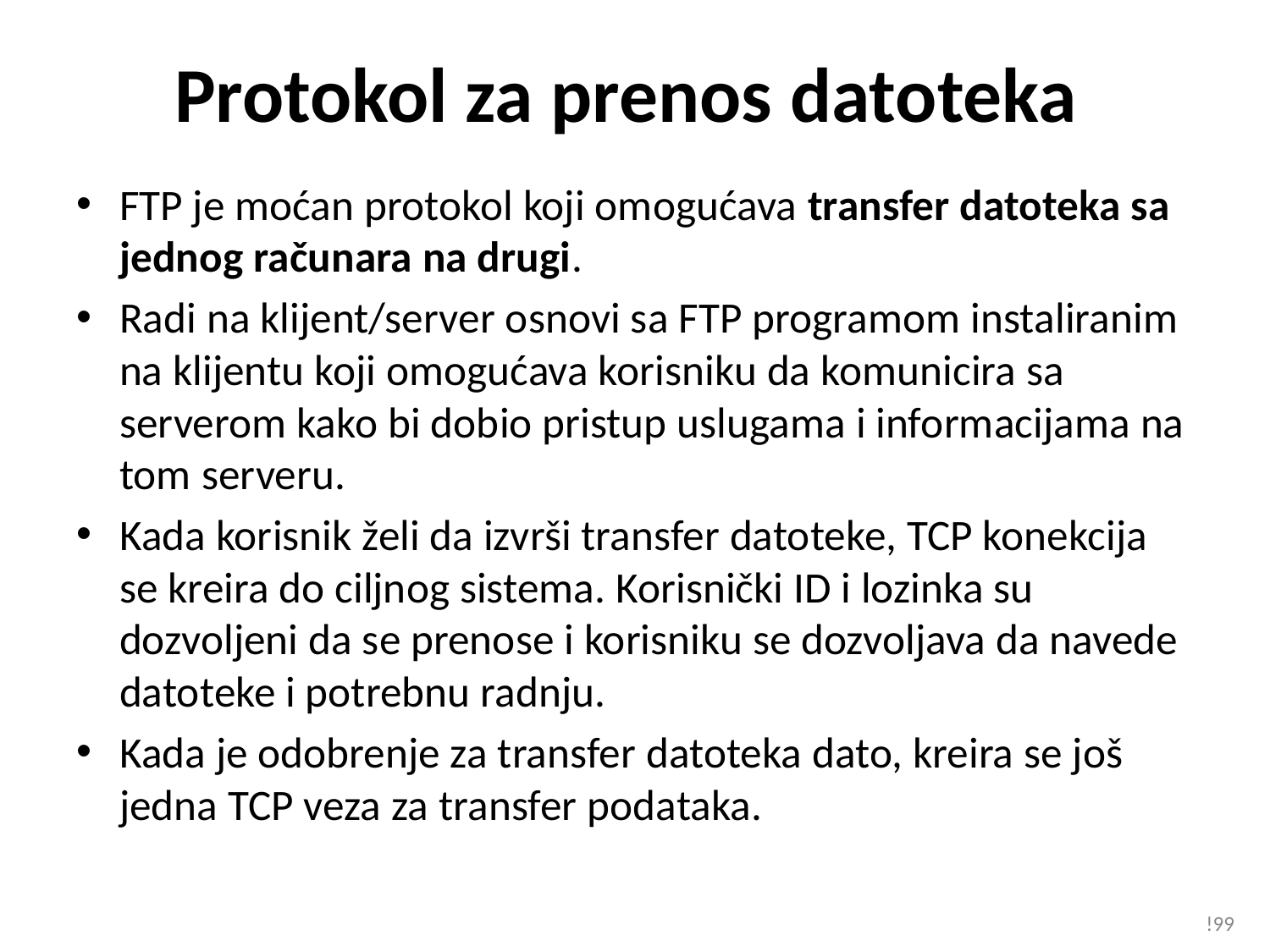

# Protokol za prenos datoteka
FTP je moćan protokol koji omogućava transfer datoteka sa jednog računara na drugi.
Radi na klijent/server osnovi sa FTP programom instaliranim na klijentu koji omogućava korisniku da komunicira sa serverom kako bi dobio pristup uslugama i informacijama na tom serveru.
Kada korisnik želi da izvrši transfer datoteke, TCP konekcija se kreira do ciljnog sistema. Korisnički ID i lozinka su dozvoljeni da se prenose i korisniku se dozvoljava da navede datoteke i potrebnu radnju.
Kada je odobrenje za transfer datoteka dato, kreira se još jedna TCP veza za transfer podataka.
!99